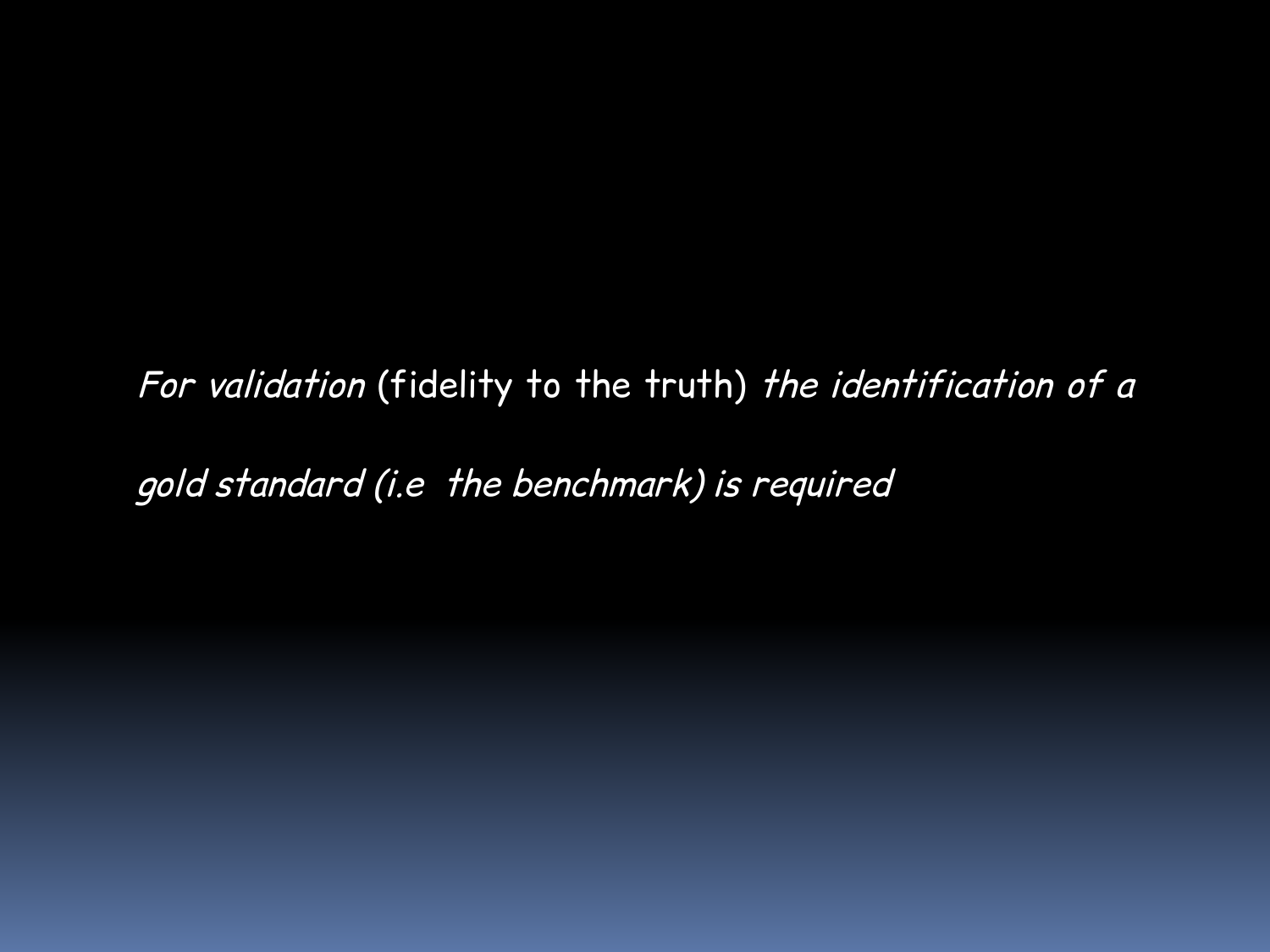

For validation (fidelity to the truth) the identification of a gold standard (i.e  the benchmark) is required